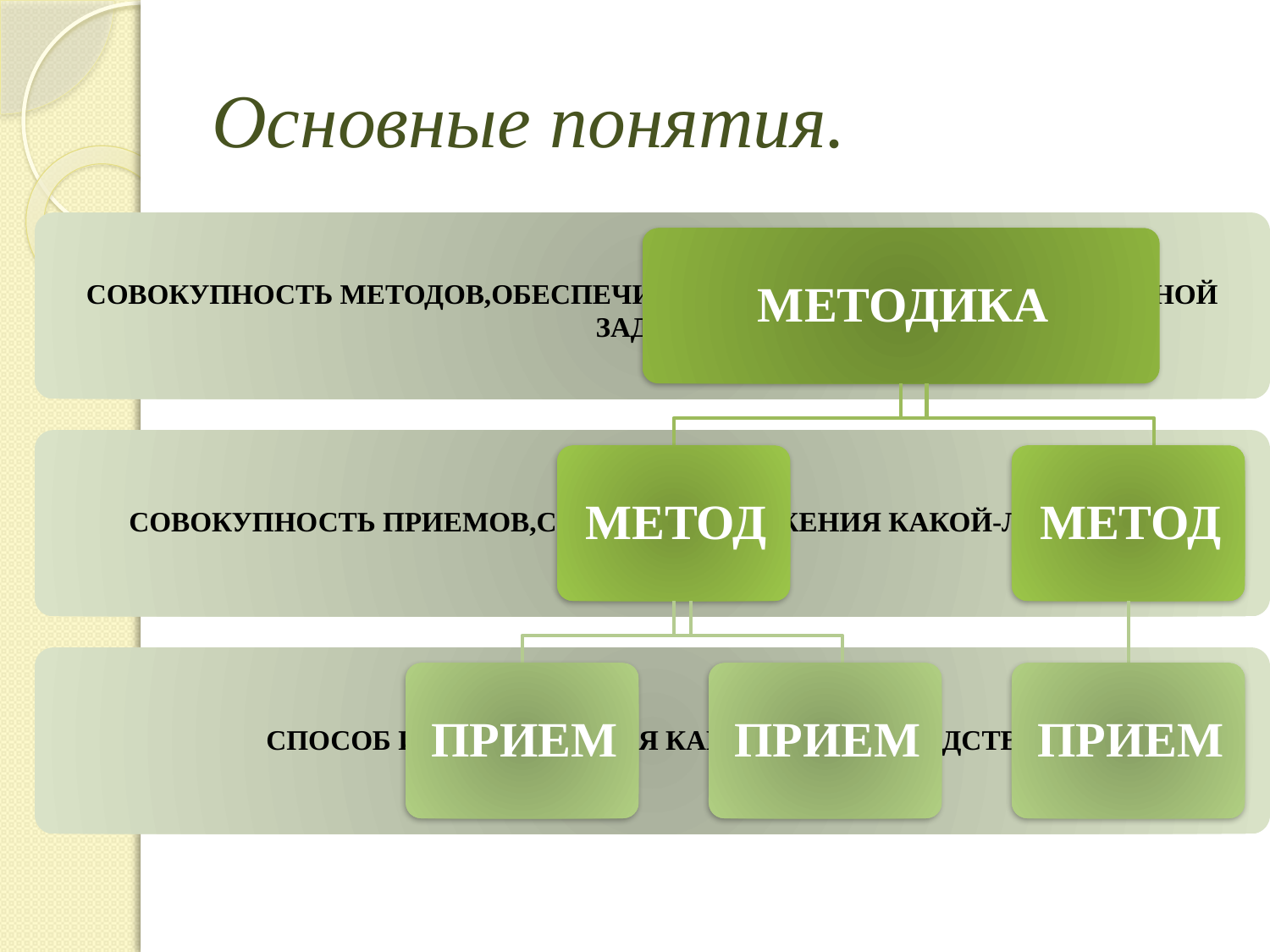

# Основные понятия.
СПОСОБ ИСПОЛЬЗОВАНИЯ КАКОГО-ЛИБО СРЕДСТВА
СОВОКУПНОСТЬ ПРИЕМОВ,СПОСОБ ДОСТИЖЕНИЯ КАКОЙ-ЛИБО ЦЕЛИ
СОВОКУПНОСТЬ МЕТОДОВ,ОБЕСПЕЧИ-вАЮЩИХ РЕШЕНИЕ ОПРЕДЕЛЕННОЙ ЗАДАЧИ
МЕТОДИКА
МЕТОД
ПРИЕМ
ПРИЕМ
МЕТОД
ПРИЕМ